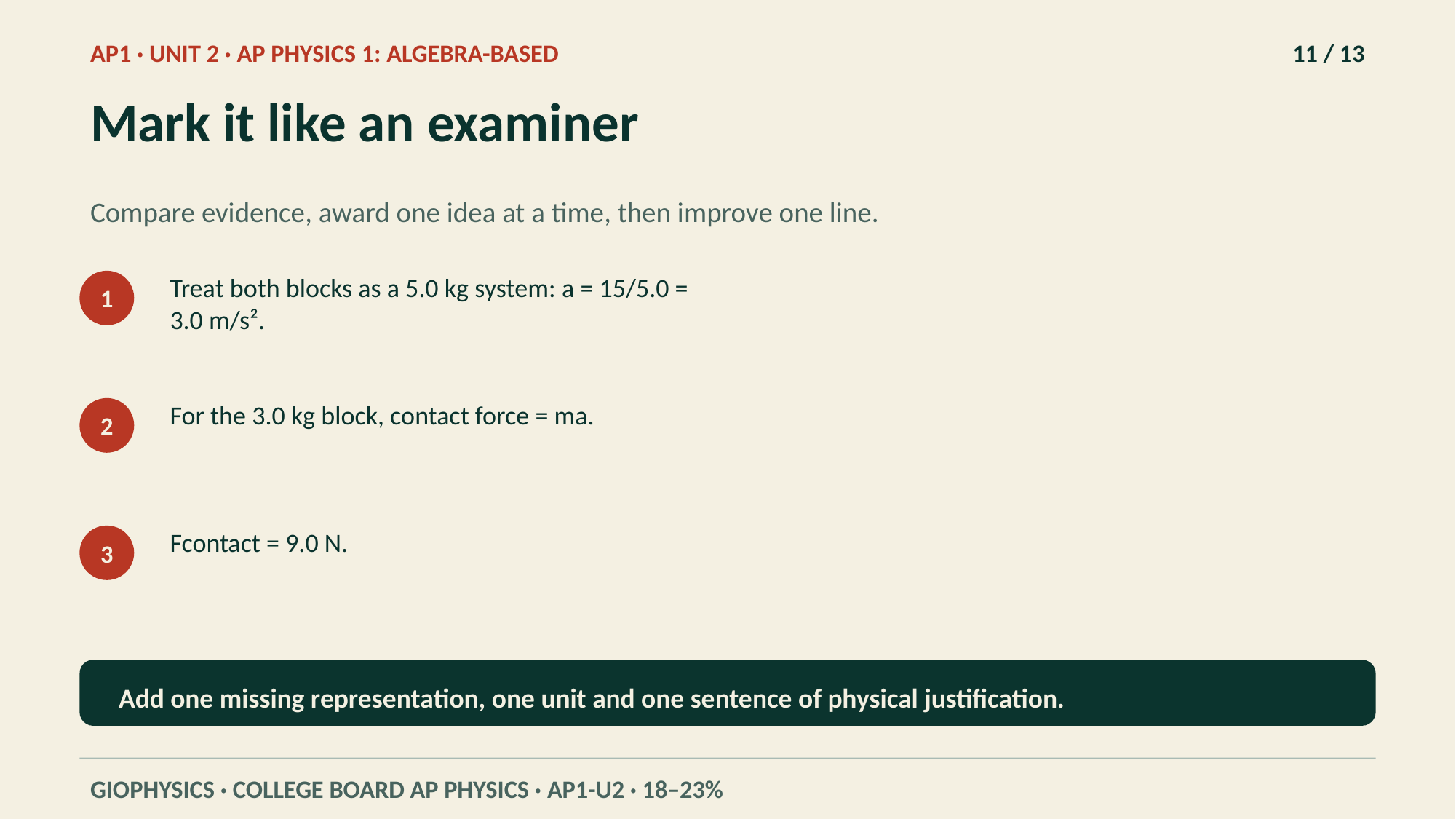

AP1 · UNIT 2 · AP PHYSICS 1: ALGEBRA-BASED
11 / 13
Mark it like an examiner
Compare evidence, award one idea at a time, then improve one line.
Treat both blocks as a 5.0 kg system: a = 15/5.0 = 3.0 m/s².

1
For the 3.0 kg block, contact force = ma.

2
Fcontact = 9.0 N.

3

Add one missing representation, one unit and one sentence of physical justification.

GIOPHYSICS · COLLEGE BOARD AP PHYSICS · AP1-U2 · 18–23%